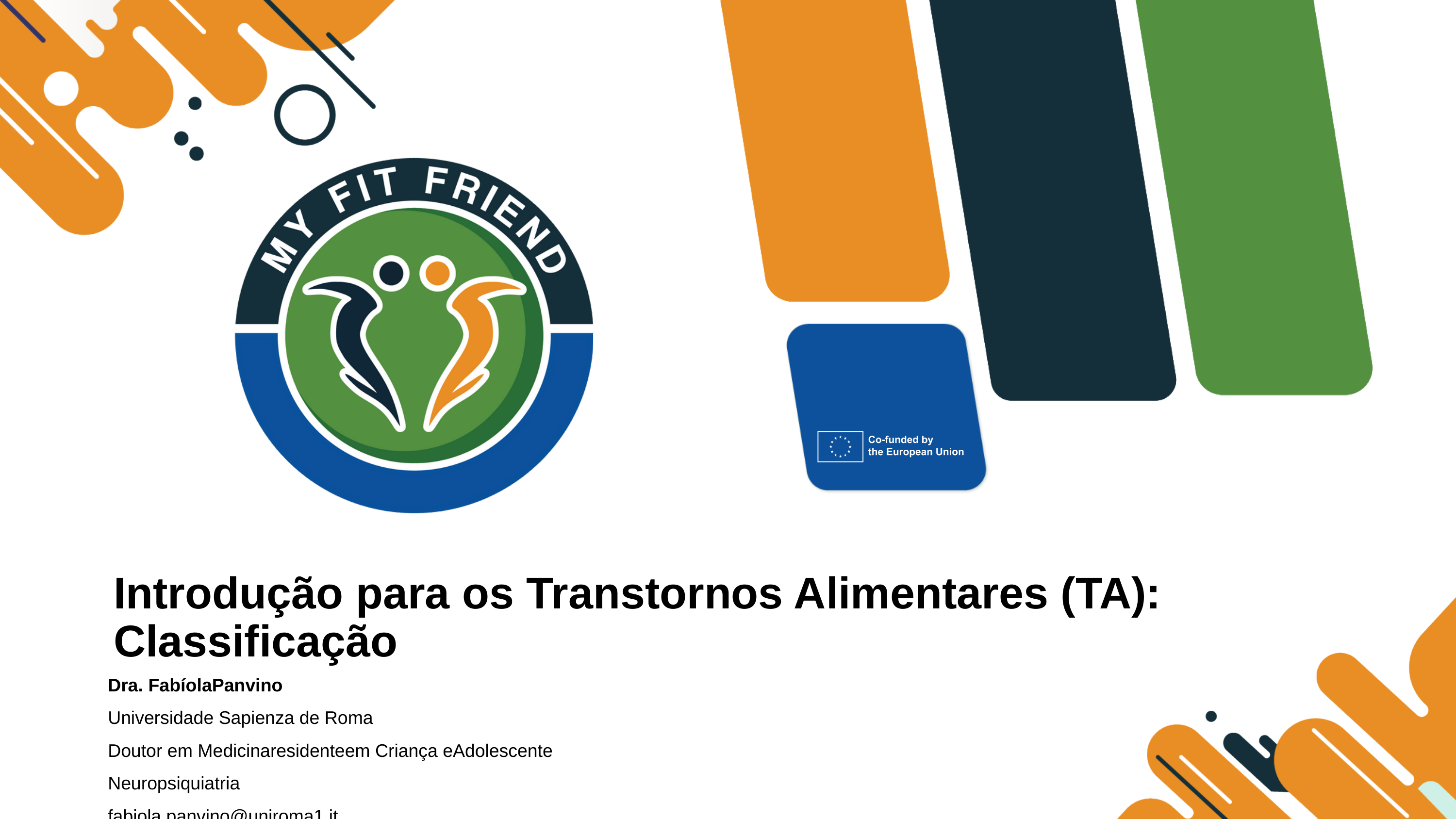

Introdução para os Transtornos Alimentares (TA): Classificação

Dra. FabíolaPanvino
Universidade Sapienza de Roma
Doutor em Medicinaresidenteem Criança eAdolescente Neuropsiquiatria
fabiola.panvino@uniroma1.it